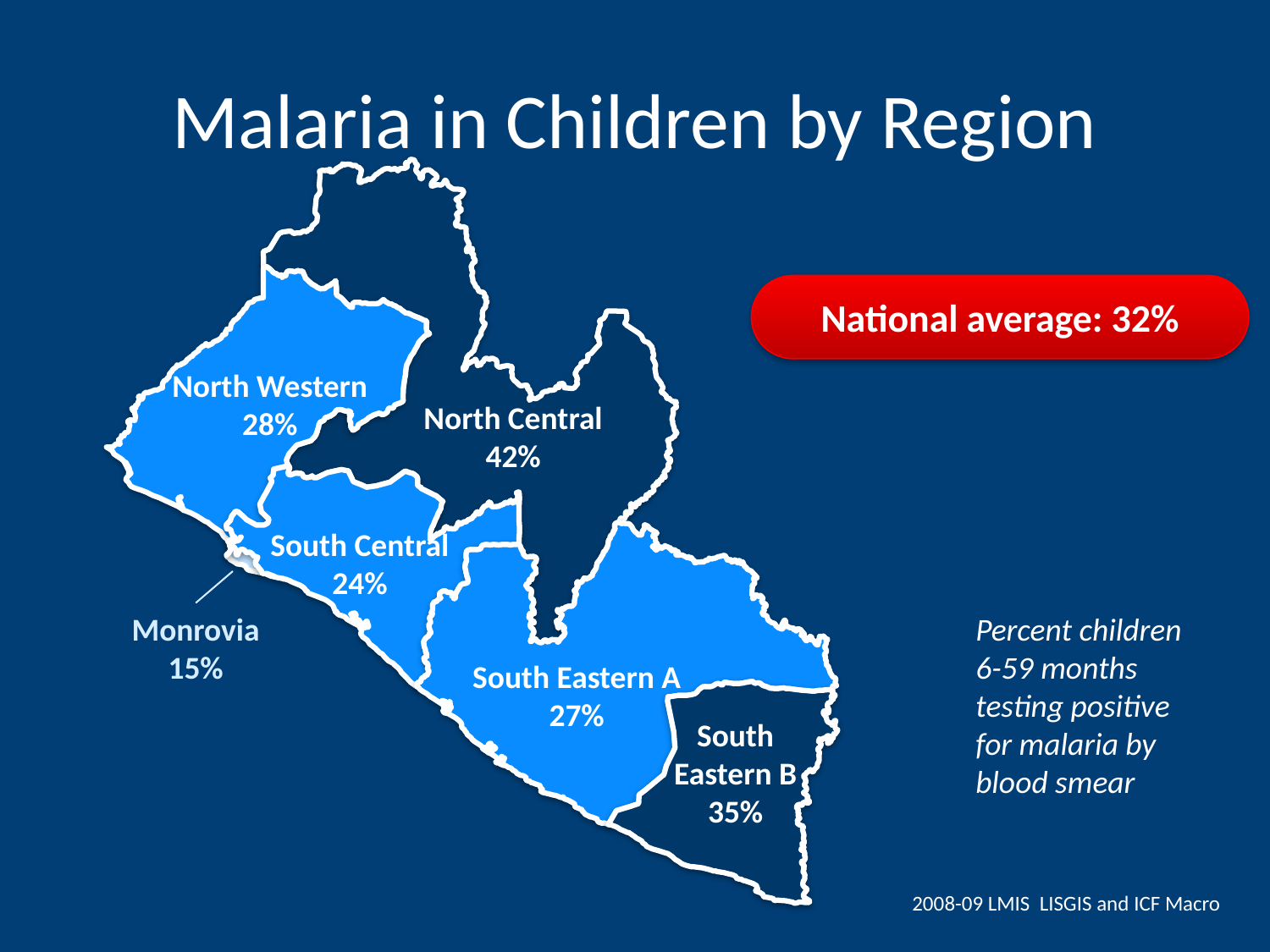

# Malaria in Children by Region

National average: 32%
North Western
28%
North Central
42%
South Central
24%
Monrovia
15%
Percent children 6-59 months testing positive for malaria by blood smear
South Eastern A
27%
South Eastern B
35%
2008-09 LMIS  LISGIS and ICF Macro